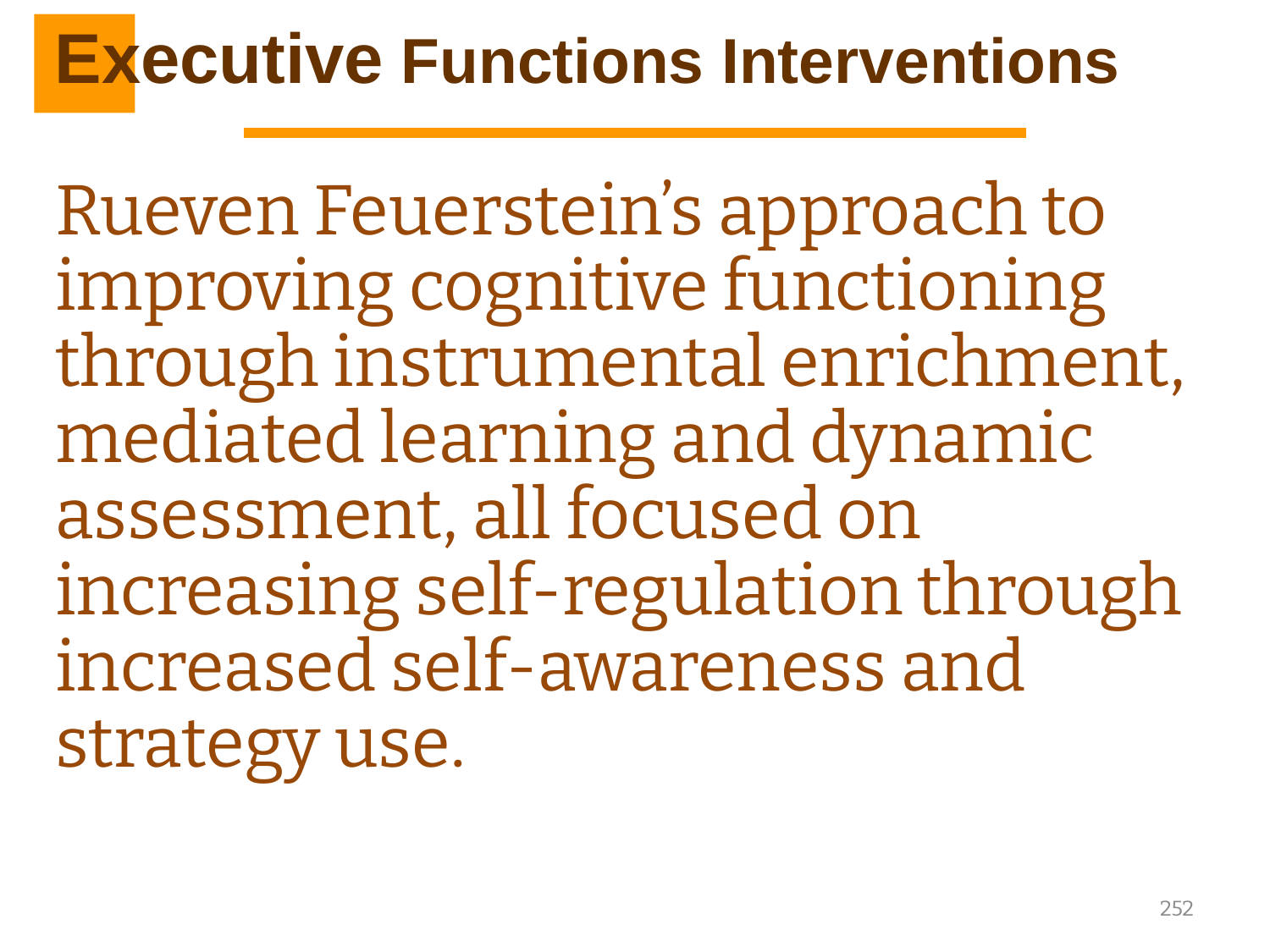

Executive Functions Interventions

Rueven Feuerstein’s approach to improving cognitive functioning through instrumental enrichment, mediated learning and dynamic assessment, all focused on increasing self-regulation through increased self-awareness and strategy use.
252